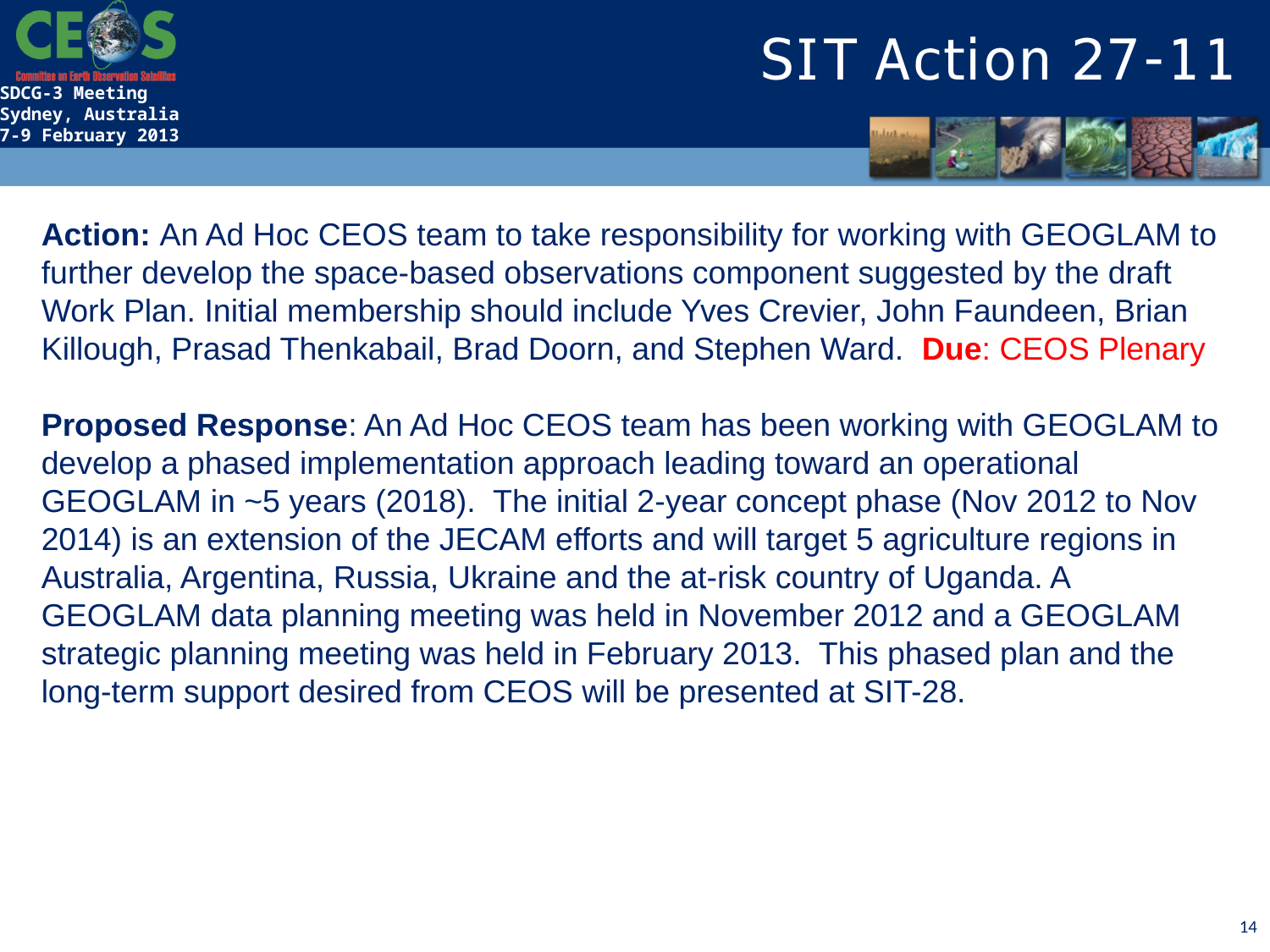

SIT Action 27-11
Action: An Ad Hoc CEOS team to take responsibility for working with GEOGLAM to further develop the space-based observations component suggested by the draft Work Plan. Initial membership should include Yves Crevier, John Faundeen, Brian Killough, Prasad Thenkabail, Brad Doorn, and Stephen Ward.  Due: CEOS Plenary

Proposed Response: An Ad Hoc CEOS team has been working with GEOGLAM to develop a phased implementation approach leading toward an operational GEOGLAM in ~5 years (2018).  The initial 2-year concept phase (Nov 2012 to Nov 2014) is an extension of the JECAM efforts and will target 5 agriculture regions in Australia, Argentina, Russia, Ukraine and the at-risk country of Uganda. A GEOGLAM data planning meeting was held in November 2012 and a GEOGLAM strategic planning meeting was held in February 2013.  This phased plan and the long-term support desired from CEOS will be presented at SIT-28.

14